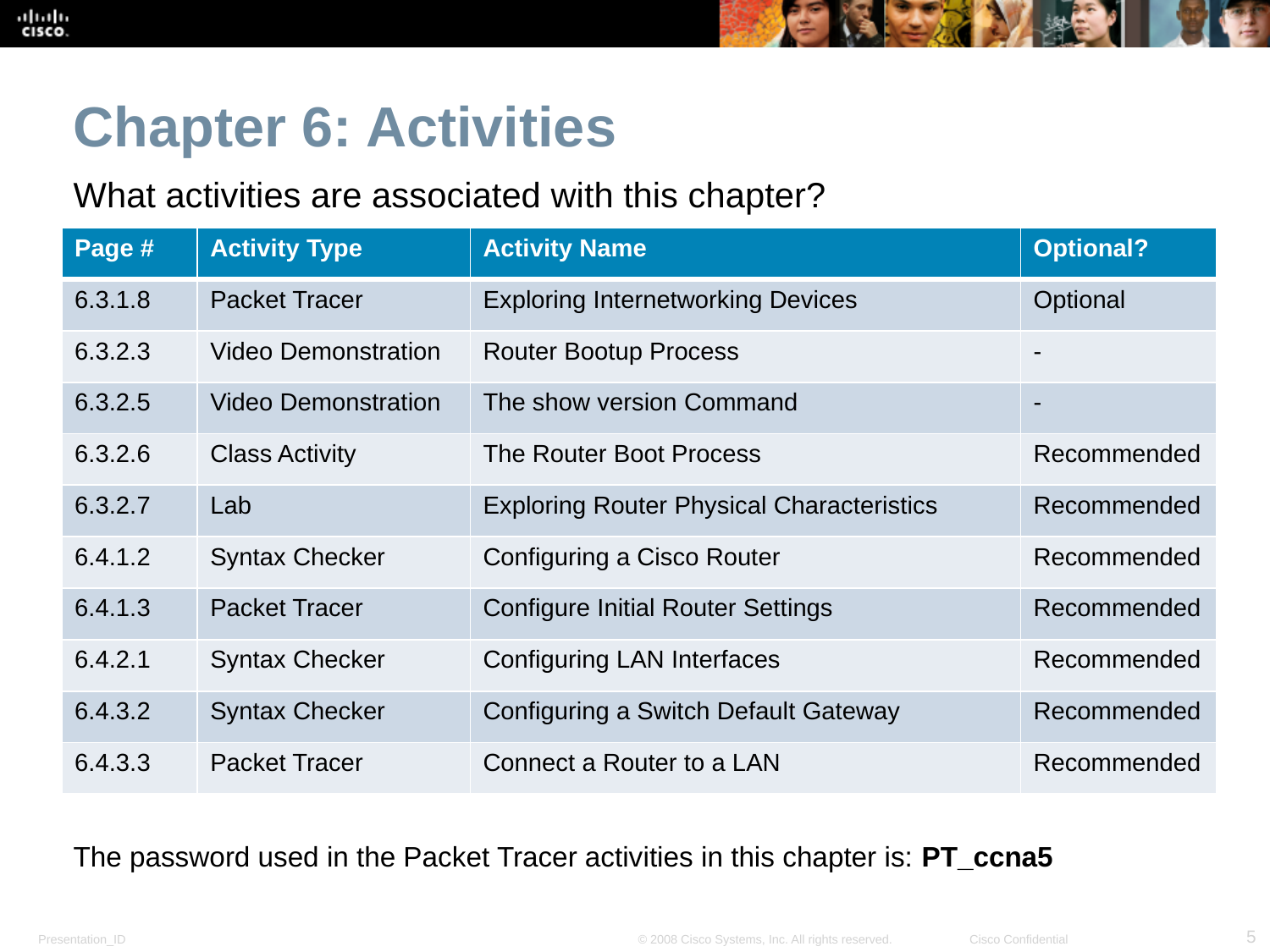

Chapter 6: Activities
What activities are associated with this chapter?

| Page # | Activity Type | Activity Name | Optional? |
| --- | --- | --- | --- |
| 6.3.1.8 | Packet Tracer | Exploring Internetworking Devices | Optional |
| 6.3.2.3 | Video Demonstration | Router Bootup Process | - |
| 6.3.2.5 | Video Demonstration | The show version Command | - |
| 6.3.2.6 | Class Activity | The Router Boot Process | Recommended |
| 6.3.2.7 | Lab | Exploring Router Physical Characteristics | Recommended |
| 6.4.1.2 | Syntax Checker | Configuring a Cisco Router | Recommended |
| 6.4.1.3 | Packet Tracer | Configure Initial Router Settings | Recommended |
| 6.4.2.1 | Syntax Checker | Configuring LAN Interfaces | Recommended |
| 6.4.3.2 | Syntax Checker | Configuring a Switch Default Gateway | Recommended |
| 6.4.3.3 | Packet Tracer | Connect a Router to a LAN | Recommended |
The password used in the Packet Tracer activities in this chapter is: PT_ccna5